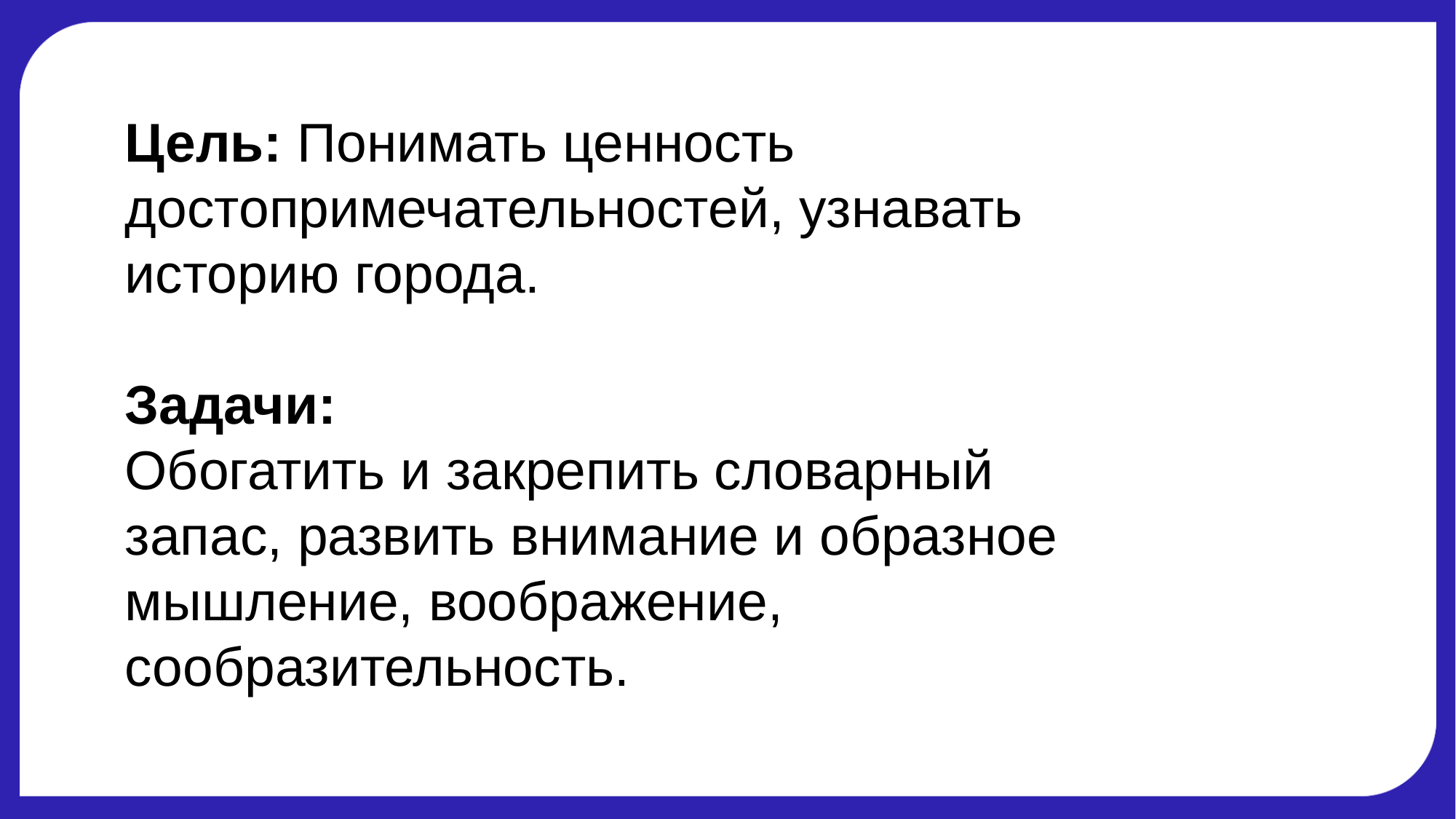

Цель: Понимать ценность достопримечательностей, узнавать историю города.

Задачи:
Обогатить и закрепить словарный запас, развить внимание и образное мышление, воображение, сообразительность.